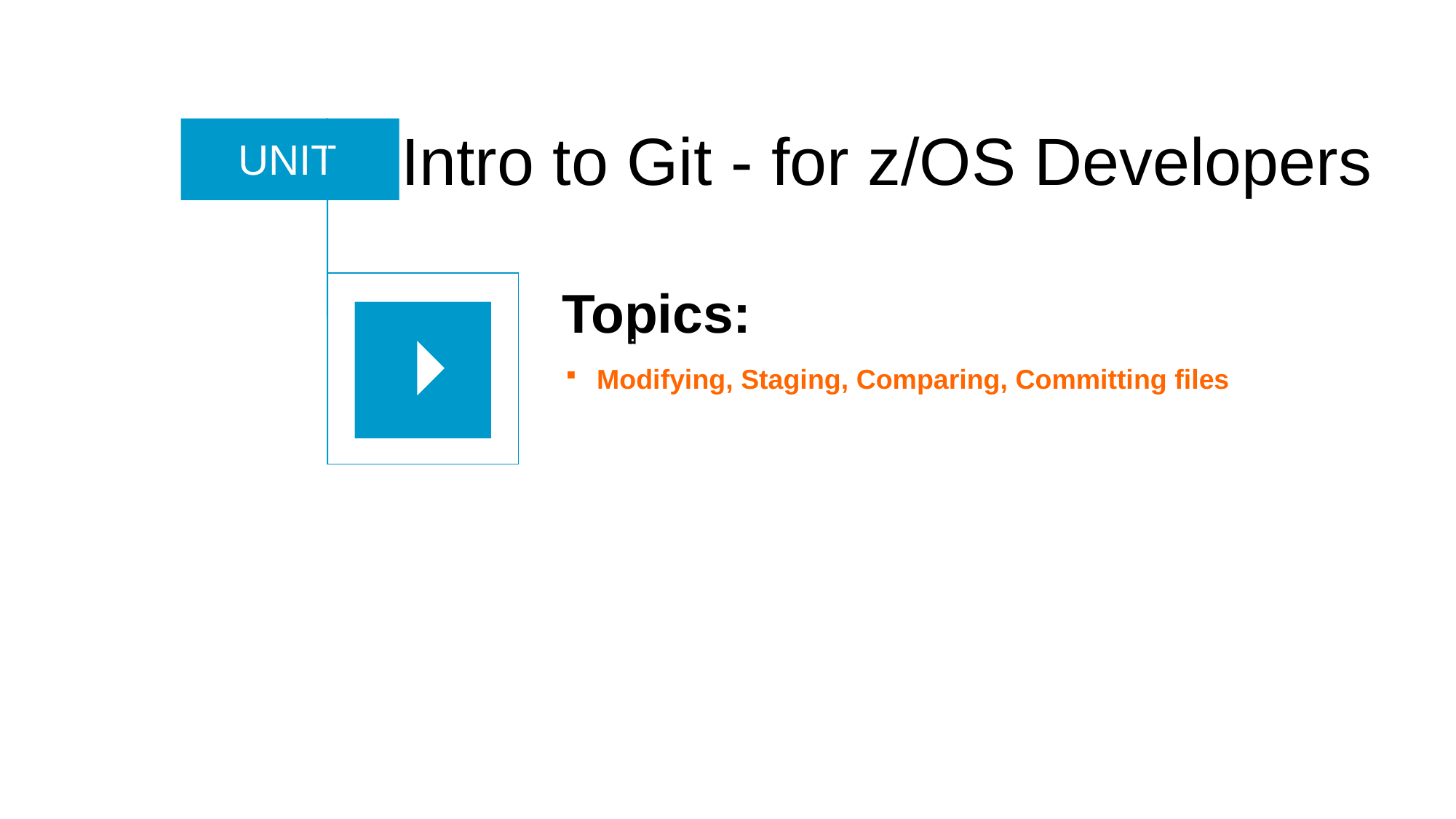

# Intro to Git - for z/OS Developers
UNIT

Topics:

Overview of Git – Initial Git terms, vocabulary, syntax
   Modifying, Staging, Comparing, Committing files